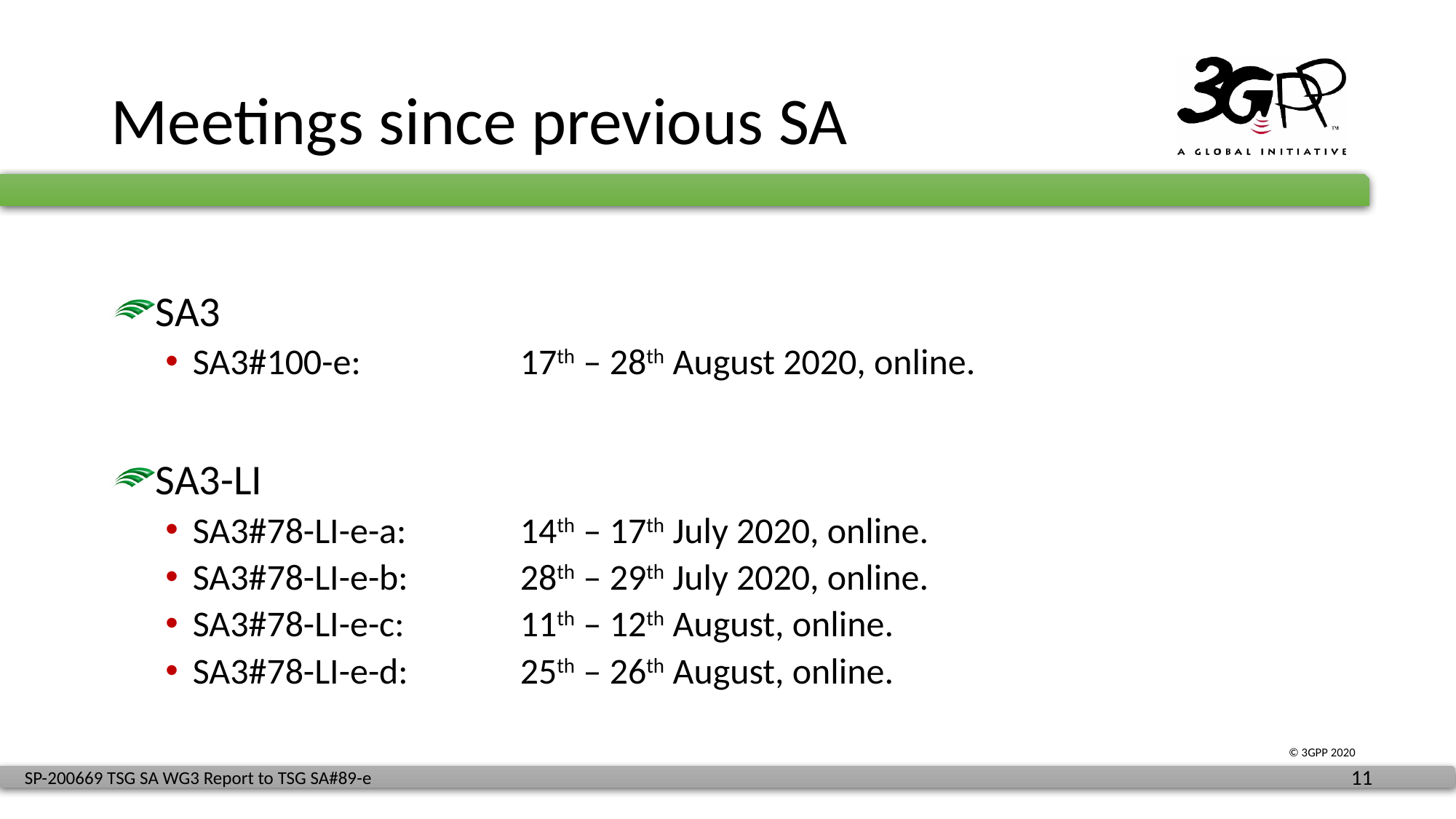

# Meetings since previous SA

SA3
SA3#100-e:		17th – 28th August 2020, online.

SA3-LI
SA3#78-LI-e-a:		14th – 17th July 2020, online.
SA3#78-LI-e-b:		28th – 29th July 2020, online.
SA3#78-LI-e-c:		11th – 12th August, online.
SA3#78-LI-e-d:		25th – 26th August, online.